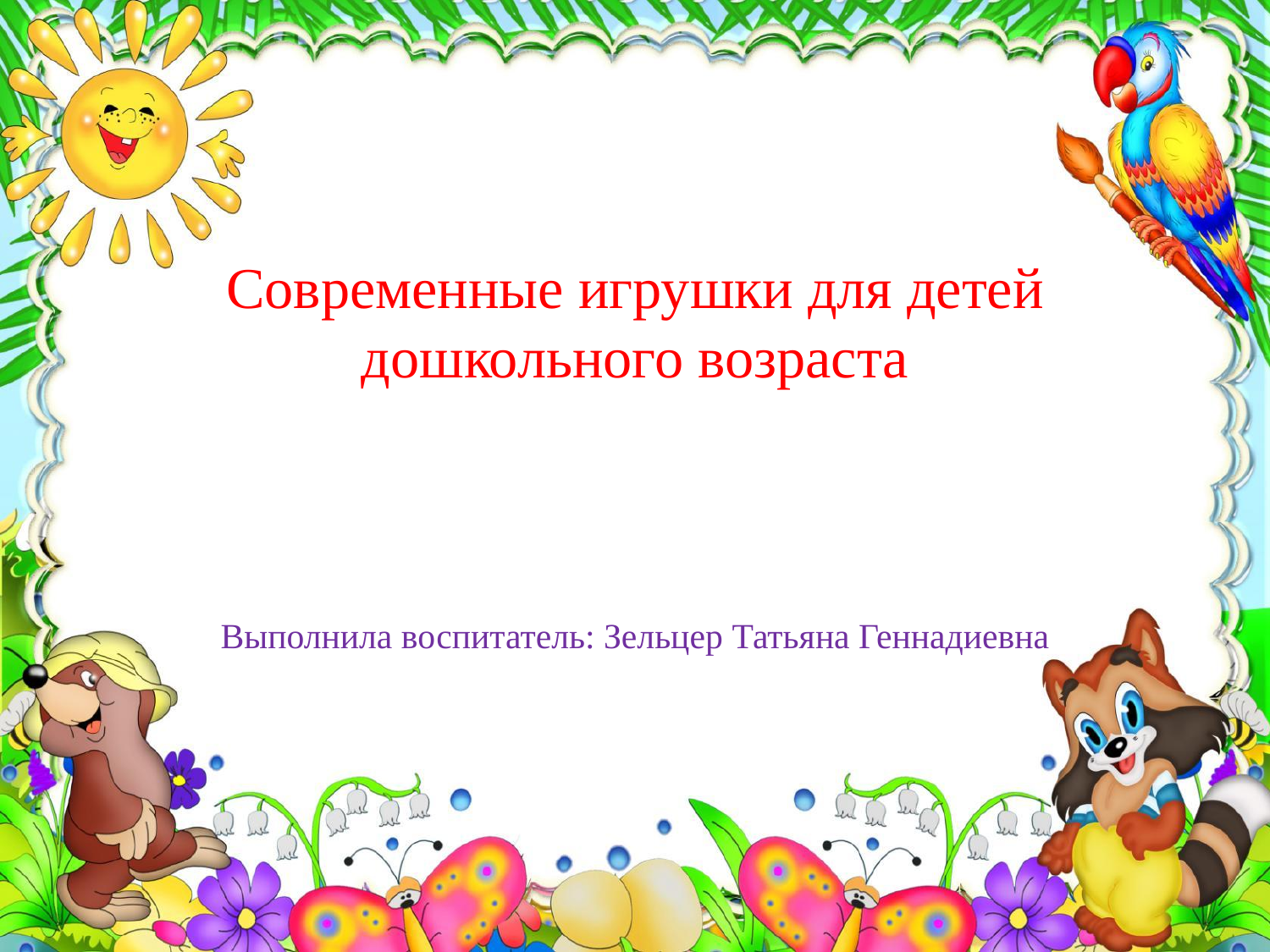

# Современные игрушки для детей дошкольного возраста

Выполнила воспитатель: Зельцер Татьяна Геннадиевна